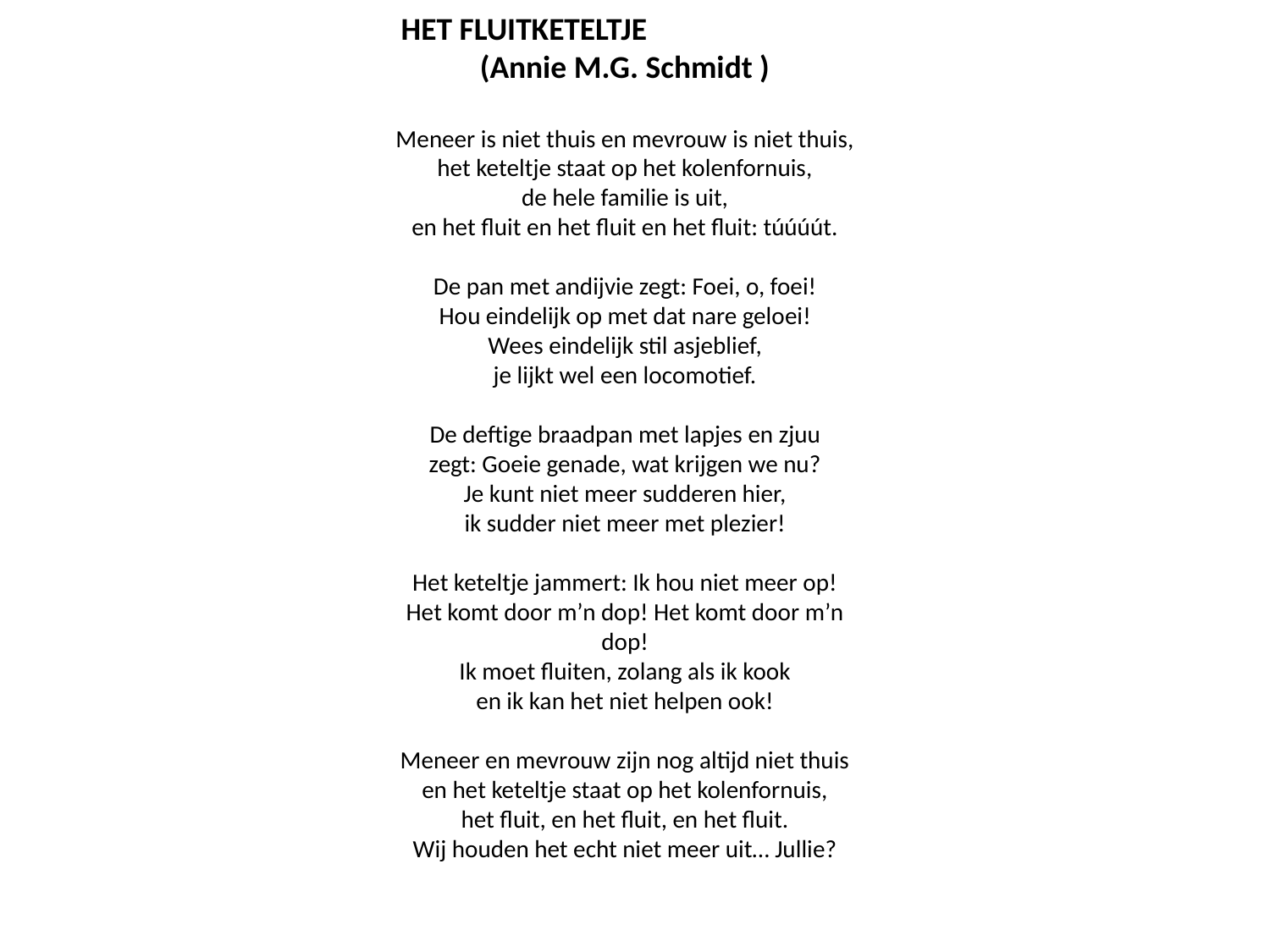

HET FLUITKETELTJE                             (Annie M.G. Schmidt )

Meneer is niet thuis en mevrouw is niet thuis,
het keteltje staat op het kolenfornuis,
de hele familie is uit,
en het fluit en het fluit en het fluit: túúúút.

De pan met andijvie zegt: Foei, o, foei!
Hou eindelijk op met dat nare geloei!
Wees eindelijk stil asjeblief,
je lijkt wel een locomotief.

De deftige braadpan met lapjes en zjuu
zegt: Goeie genade, wat krijgen we nu?
Je kunt niet meer sudderen hier,
ik sudder niet meer met plezier!

Het keteltje jammert: Ik hou niet meer op!
Het komt door m’n dop! Het komt door m’n dop!
Ik moet fluiten, zolang als ik kook
en ik kan het niet helpen ook!

Meneer en mevrouw zijn nog altijd niet thuis
en het keteltje staat op het kolenfornuis,
het fluit, en het fluit, en het fluit.
Wij houden het echt niet meer uit… Jullie?